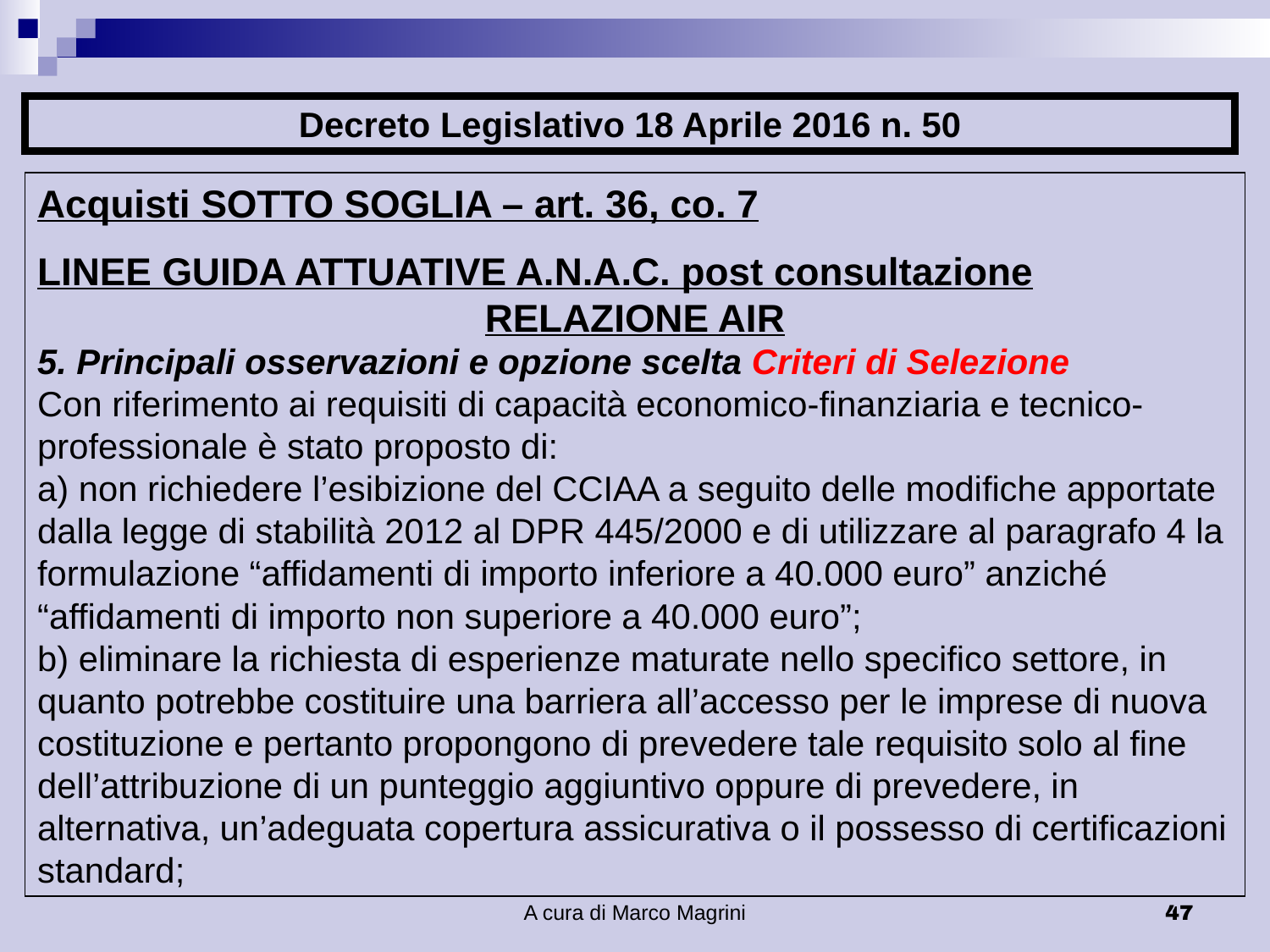

Decreto Legislativo 18 Aprile 2016 n. 50
Acquisti SOTTO SOGLIA – art. 36, co. 7

LINEE GUIDA ATTUATIVE A.N.A.C. post consultazione
RELAZIONE AIR
5. Principali osservazioni e opzione scelta Criteri di Selezione
Con riferimento ai requisiti di capacità economico-finanziaria e tecnico-professionale è stato proposto di:
a) non richiedere l’esibizione del CCIAA a seguito delle modifiche apportate dalla legge di stabilità 2012 al DPR 445/2000 e di utilizzare al paragrafo 4 la formulazione “affidamenti di importo inferiore a 40.000 euro” anziché “affidamenti di importo non superiore a 40.000 euro”;
b) eliminare la richiesta di esperienze maturate nello specifico settore, in quanto potrebbe costituire una barriera all’accesso per le imprese di nuova costituzione e pertanto propongono di prevedere tale requisito solo al fine dell’attribuzione di un punteggio aggiuntivo oppure di prevedere, in alternativa, un’adeguata copertura assicurativa o il possesso di certificazioni standard;

A cura di Marco Magrini
47